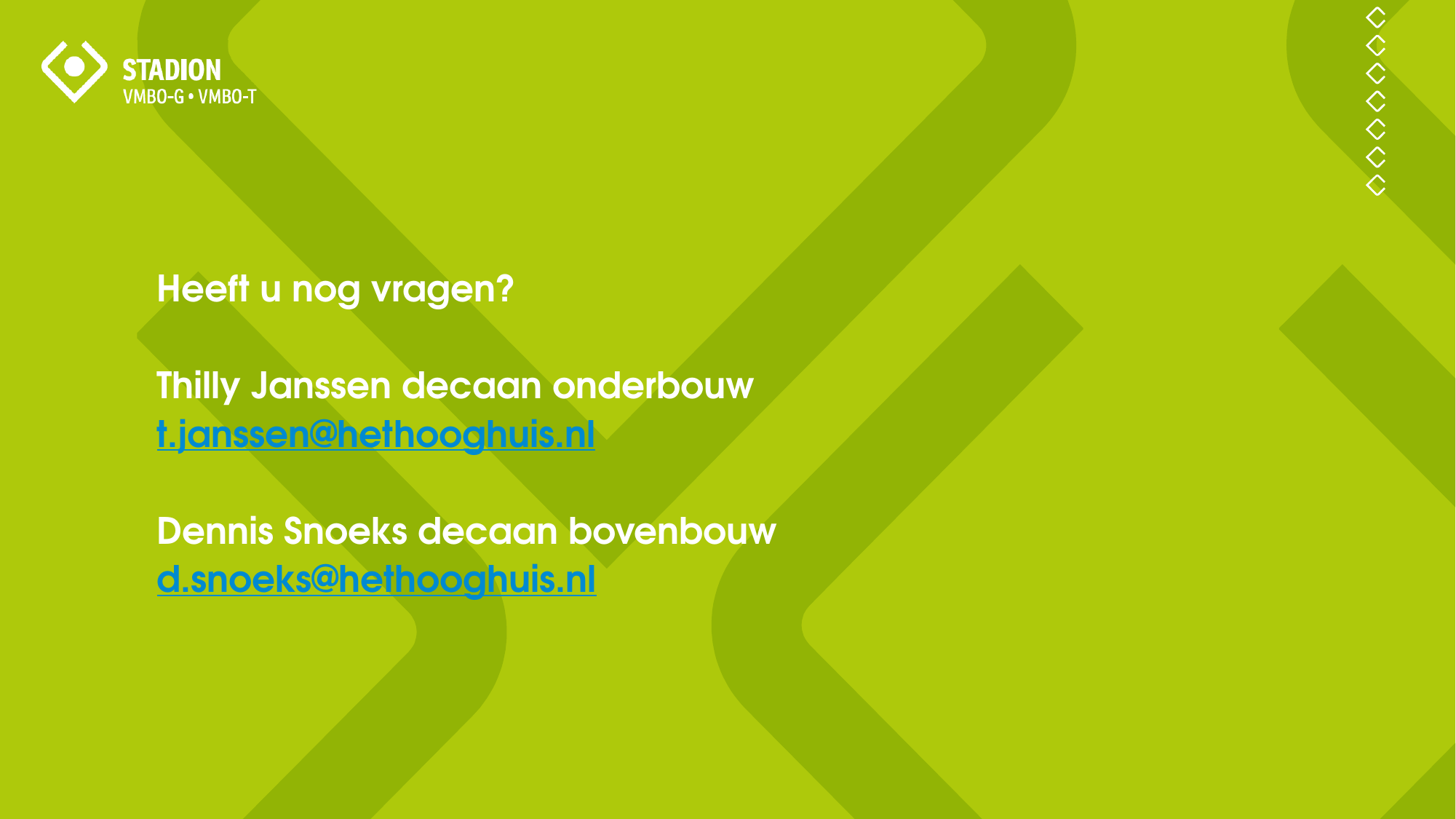

Heeft u nog vragen?

Thilly Janssen decaan onderbouw
t.janssen@hethooghuis.nl

Dennis Snoeks decaan bovenbouw
d.snoeks@hethooghuis.nl